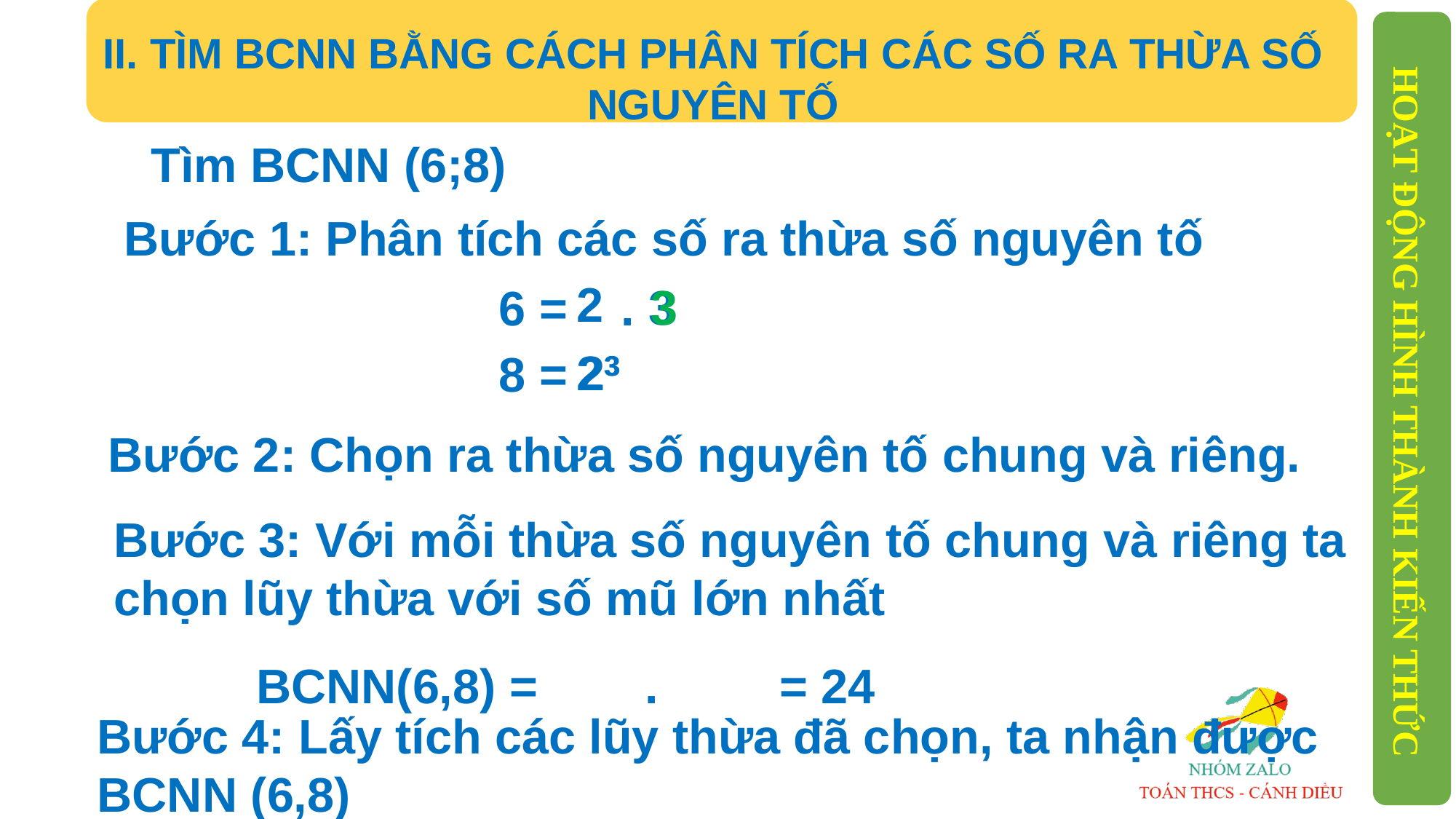

II. TÌM BCNN BẰNG CÁCH PHÂN TÍCH CÁC SỐ RA THỪA SỐ NGUYÊN TỐ
Tìm BCNN (6;8)
Bước 1: Phân tích các số ra thừa số nguyên tố
2
3
3
6 =    .
23
23
8 =

HOẠT ĐỘNG HÌNH THÀNH KIẾN THỨC
Bước 2: Chọn ra thừa số nguyên tố chung và riêng.
Bước 3: Với mỗi thừa số nguyên tố chung và riêng ta chọn lũy thừa với số mũ lớn nhất
BCNN(6,8) =        .         = 24
Bước 4: Lấy tích các lũy thừa đã chọn, ta nhận được BCNN (6,8)